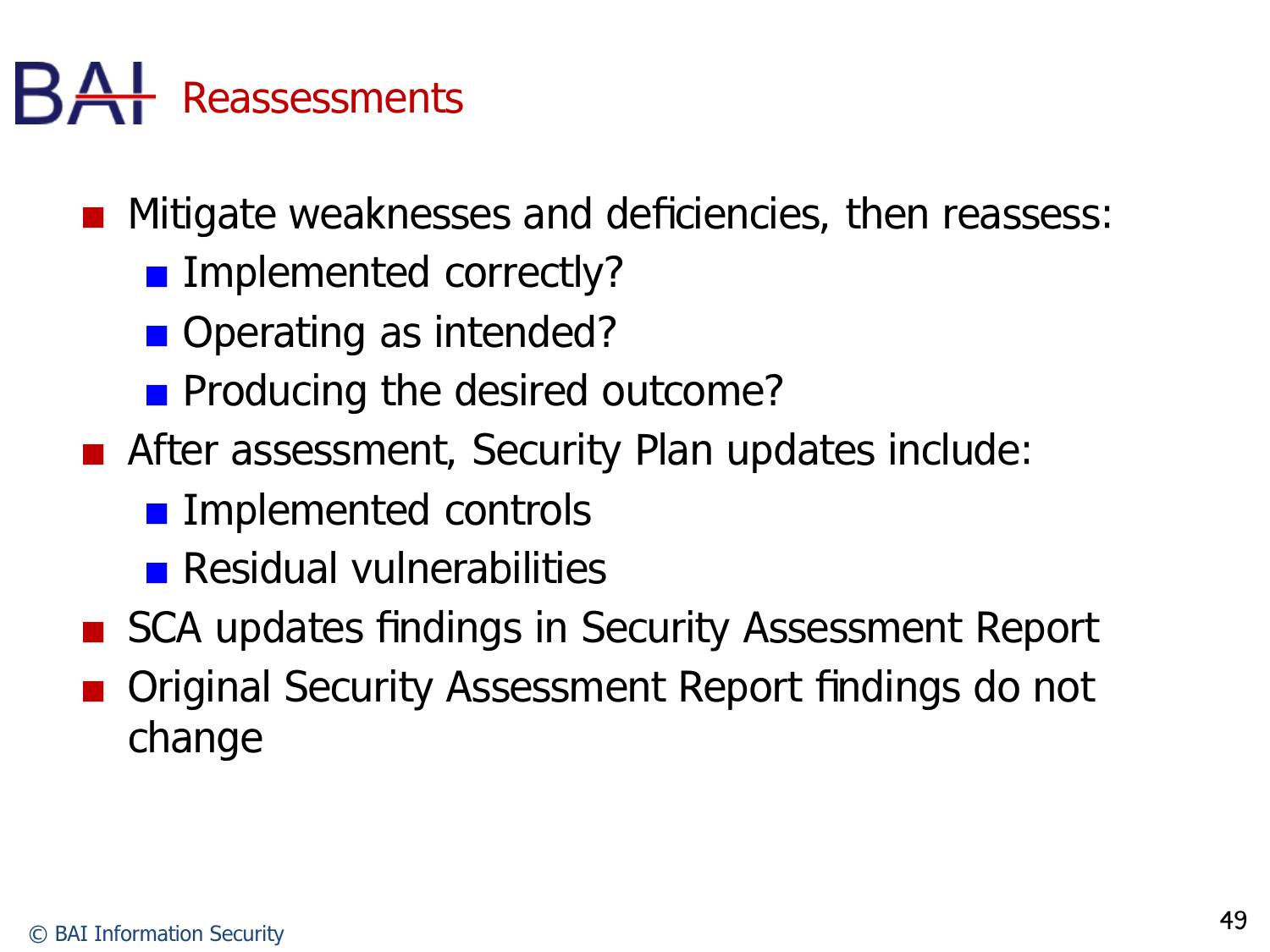

# Reassessments
Mitigate weaknesses and deficiencies, then reassess:
Implemented correctly?
Operating as intended?
Producing the desired outcome?
After assessment, Security Plan updates include:
Implemented controls
Residual vulnerabilities
SCA updates findings in Security Assessment Report
Original Security Assessment Report findings do not change